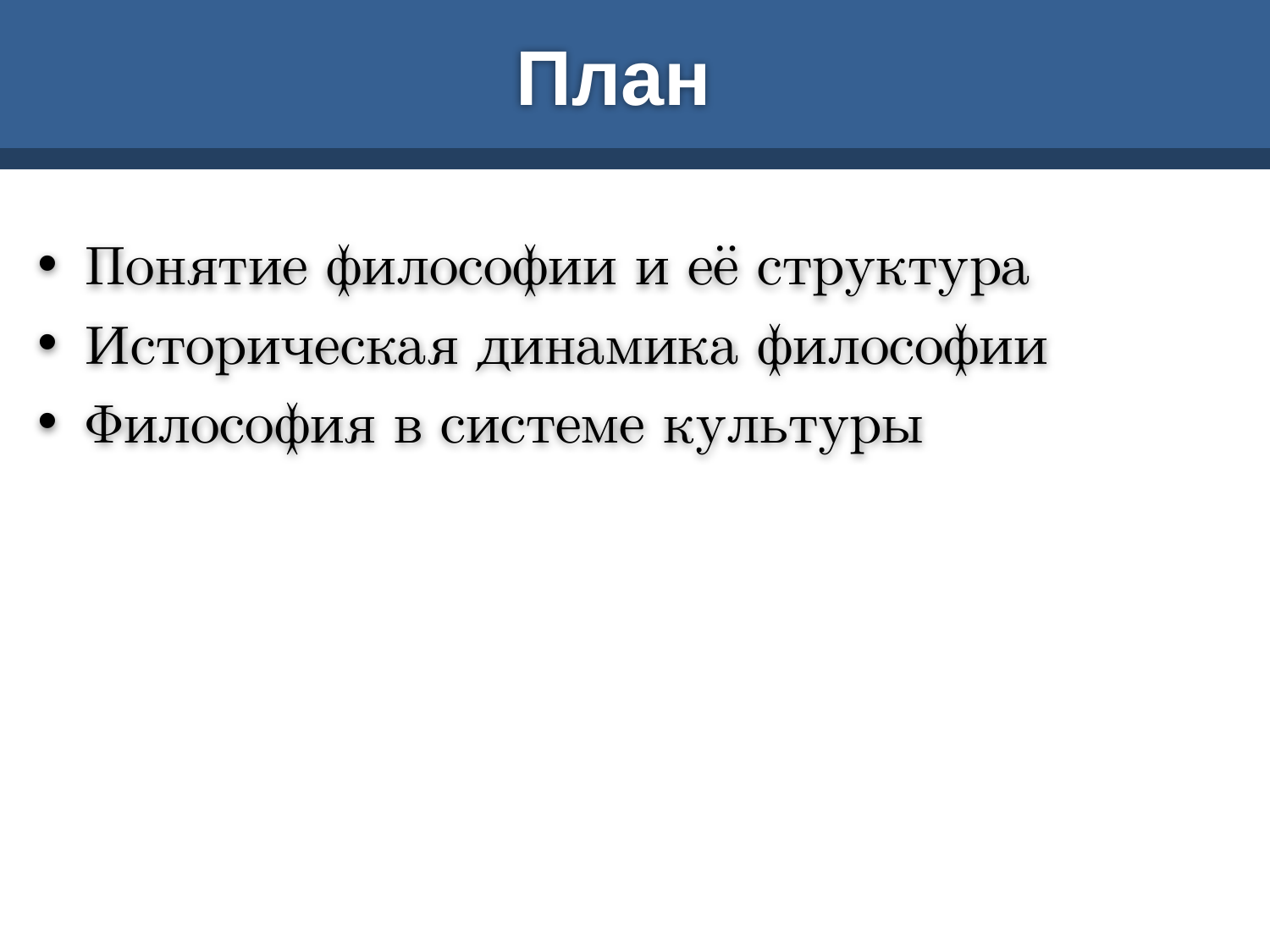

# План
Понятие философии и её структура
Историческая динамика философии
Философия в системе культуры